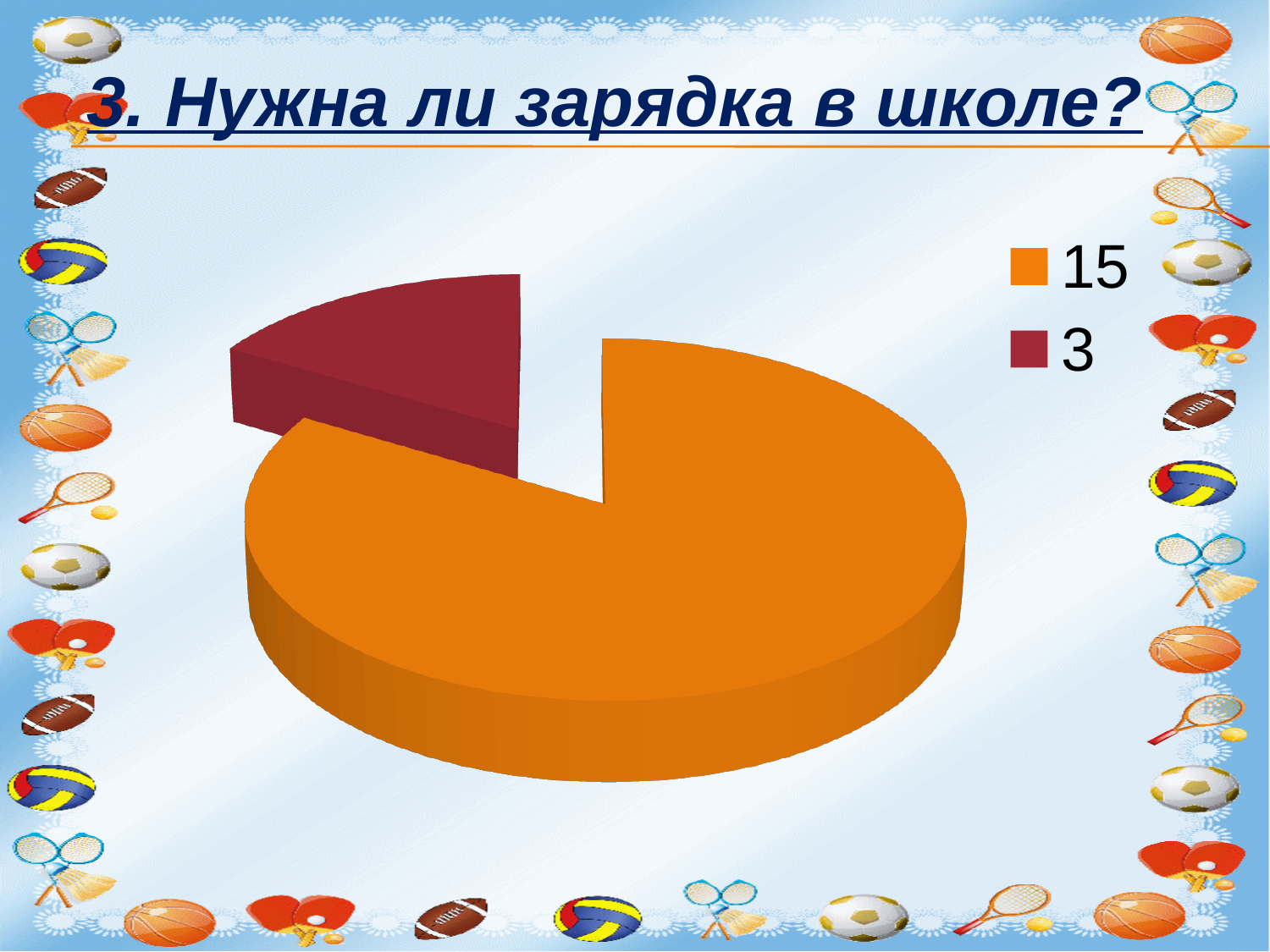

3. Нужна ли зарядка в школе?

[unsupported chart]